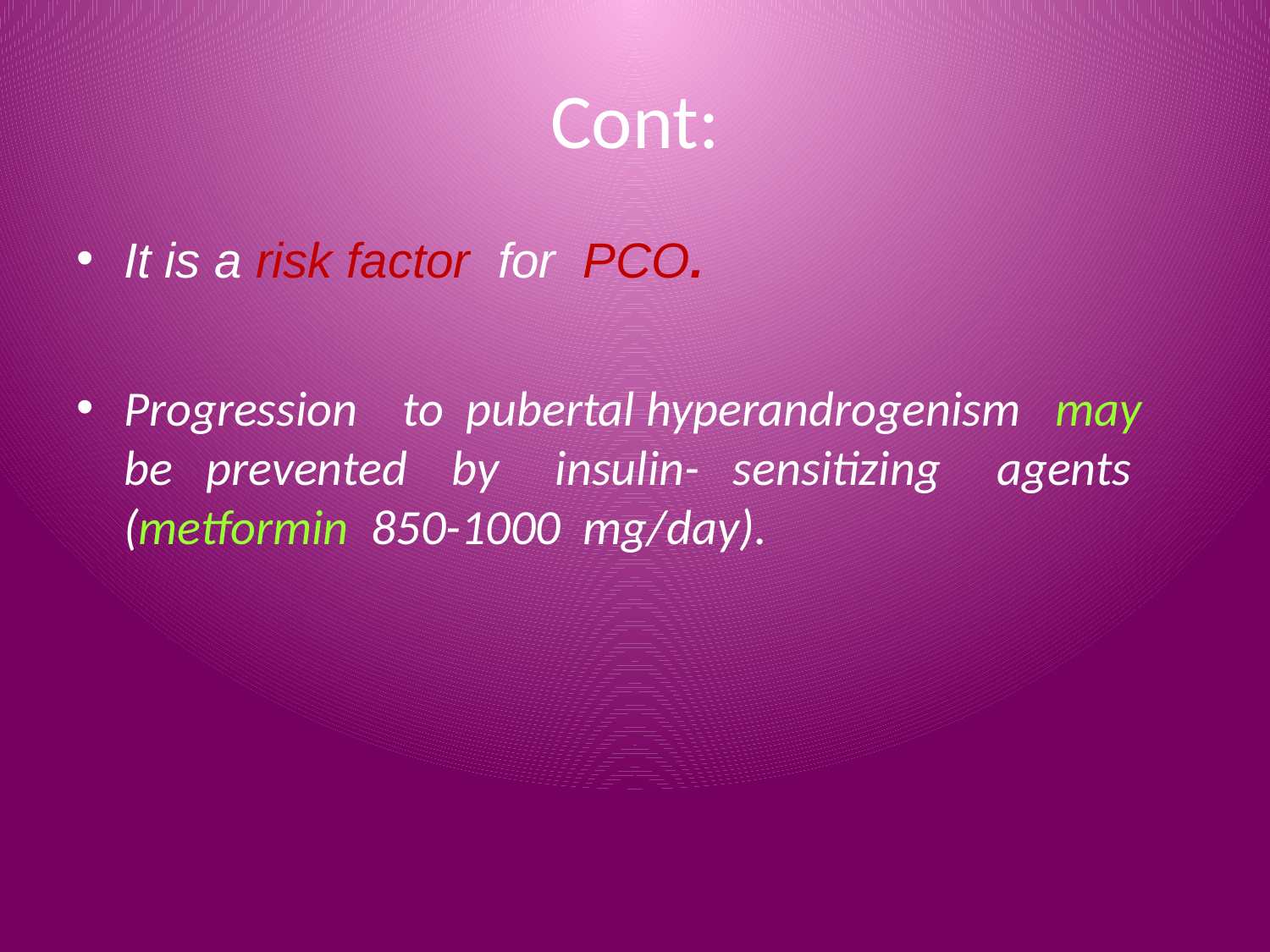

# Cont:
It is a risk factor  for  PCO.

Progression    to  pubertal hyperandrogenism   may   be   prevented    by     insulin-   sensitizing     agents  (metformin  850-1000  mg/day).